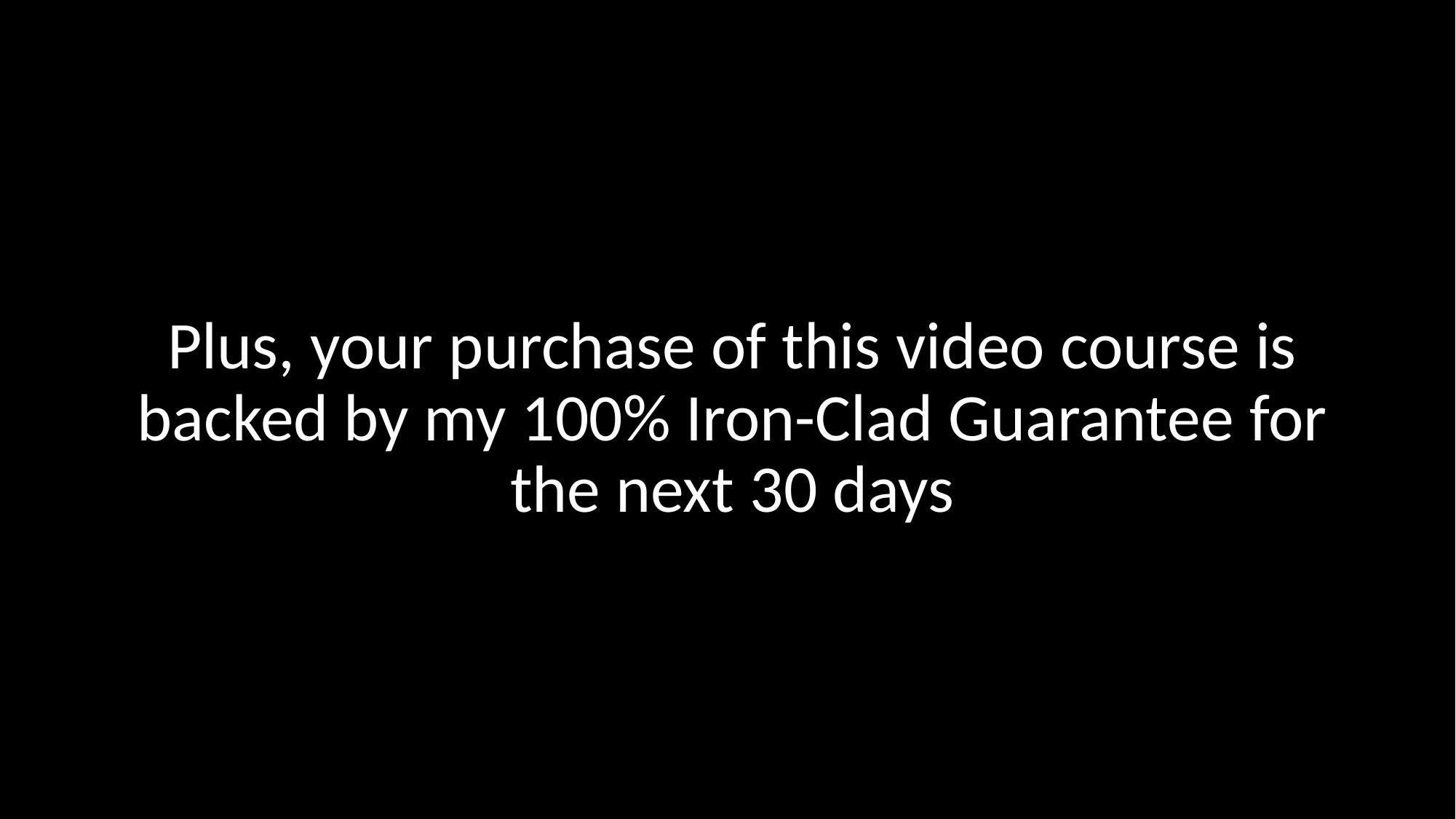

Plus, your purchase of this video course is backed by my 100% Iron-Clad Guarantee for the next 30 days